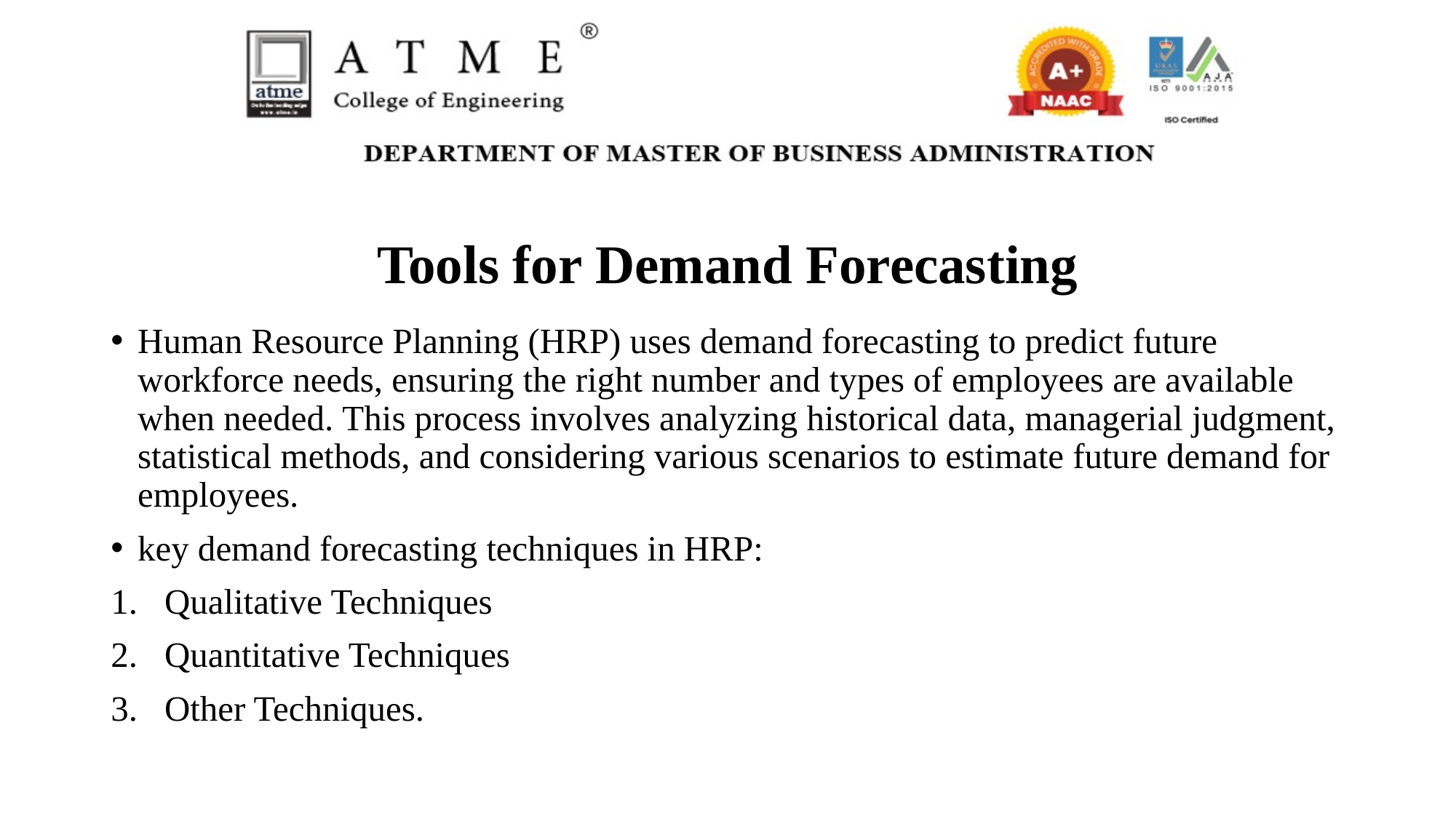

# Tools for Demand Forecasting
Human Resource Planning (HRP) uses demand forecasting to predict future workforce needs, ensuring the right number and types of employees are available when needed. This process involves analyzing historical data, managerial judgment, statistical methods, and considering various scenarios to estimate future demand for employees.
key demand forecasting techniques in HRP:
Qualitative Techniques
Quantitative Techniques
Other Techniques.